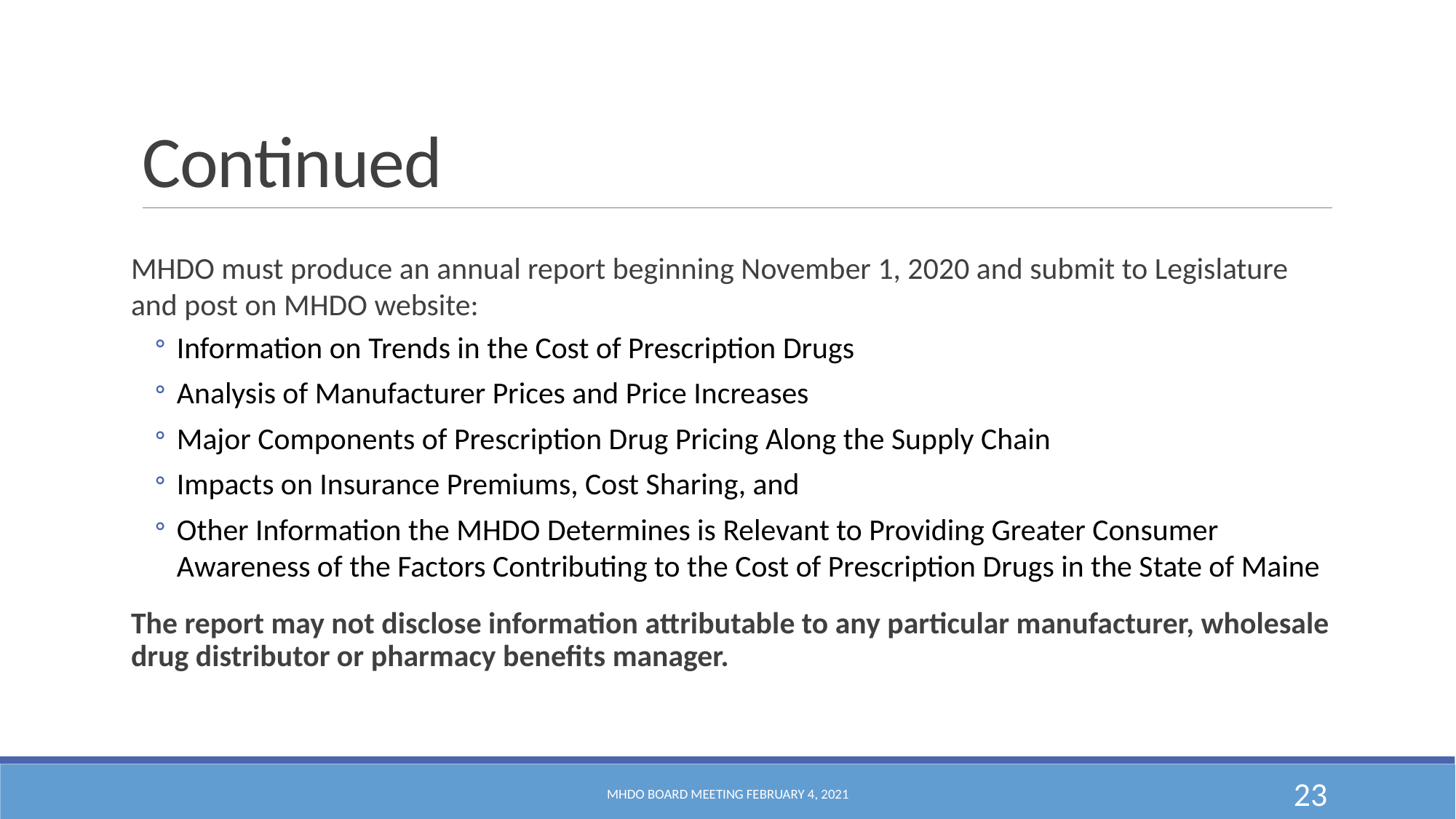

# Continued
MHDO must produce an annual report beginning November 1, 2020 and submit to Legislature and post on MHDO website:
Information on Trends in the Cost of Prescription Drugs
Analysis of Manufacturer Prices and Price Increases
Major Components of Prescription Drug Pricing Along the Supply Chain
Impacts on Insurance Premiums, Cost Sharing, and
Other Information the MHDO Determines is Relevant to Providing Greater Consumer Awareness of the Factors Contributing to the Cost of Prescription Drugs in the State of Maine
The report may not disclose information attributable to any particular manufacturer, wholesale drug distributor or pharmacy benefits manager.

MHDO Board Meeting February 4, 2021
23